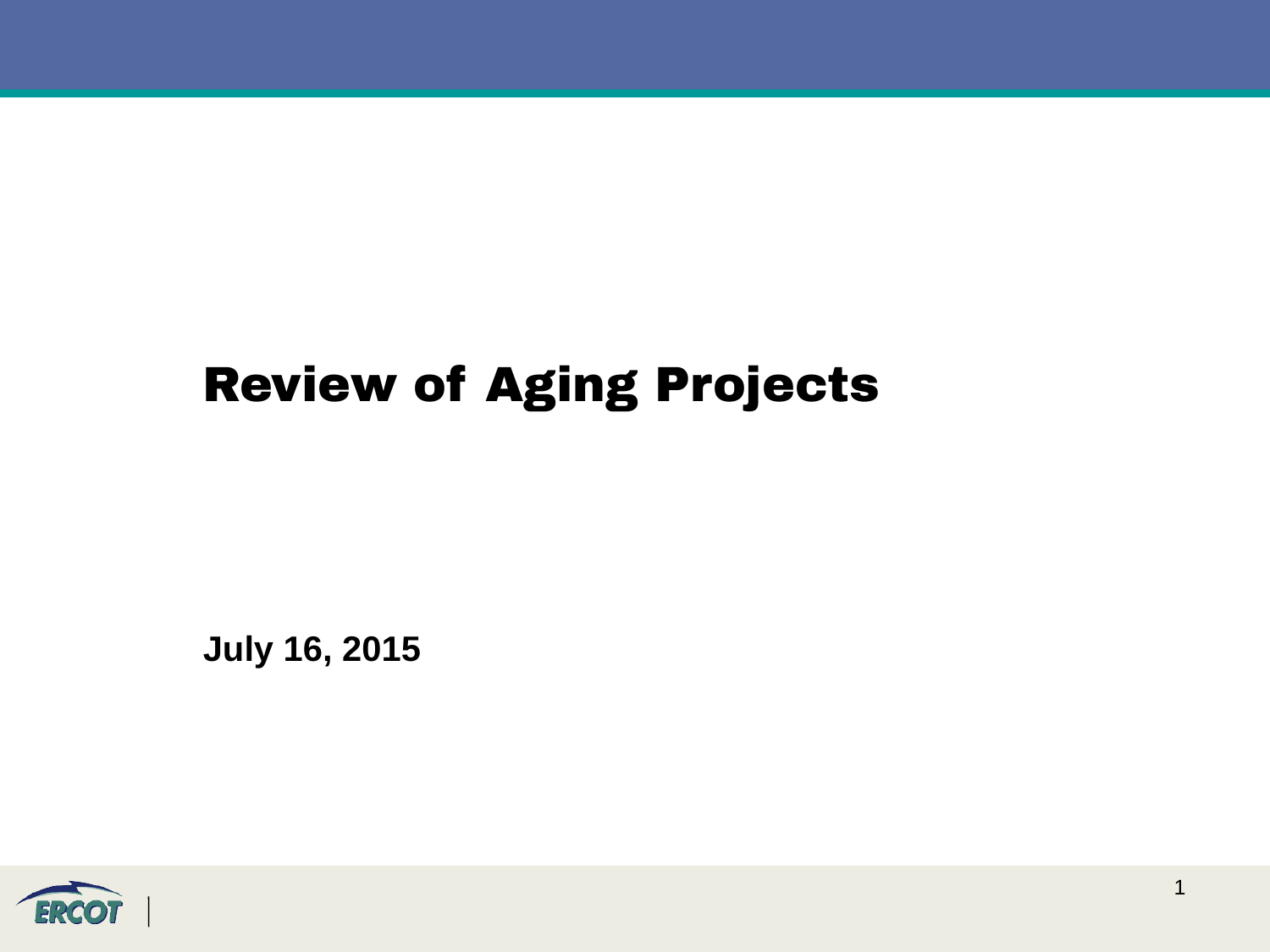

Review of Aging Projects

July 16, 2015